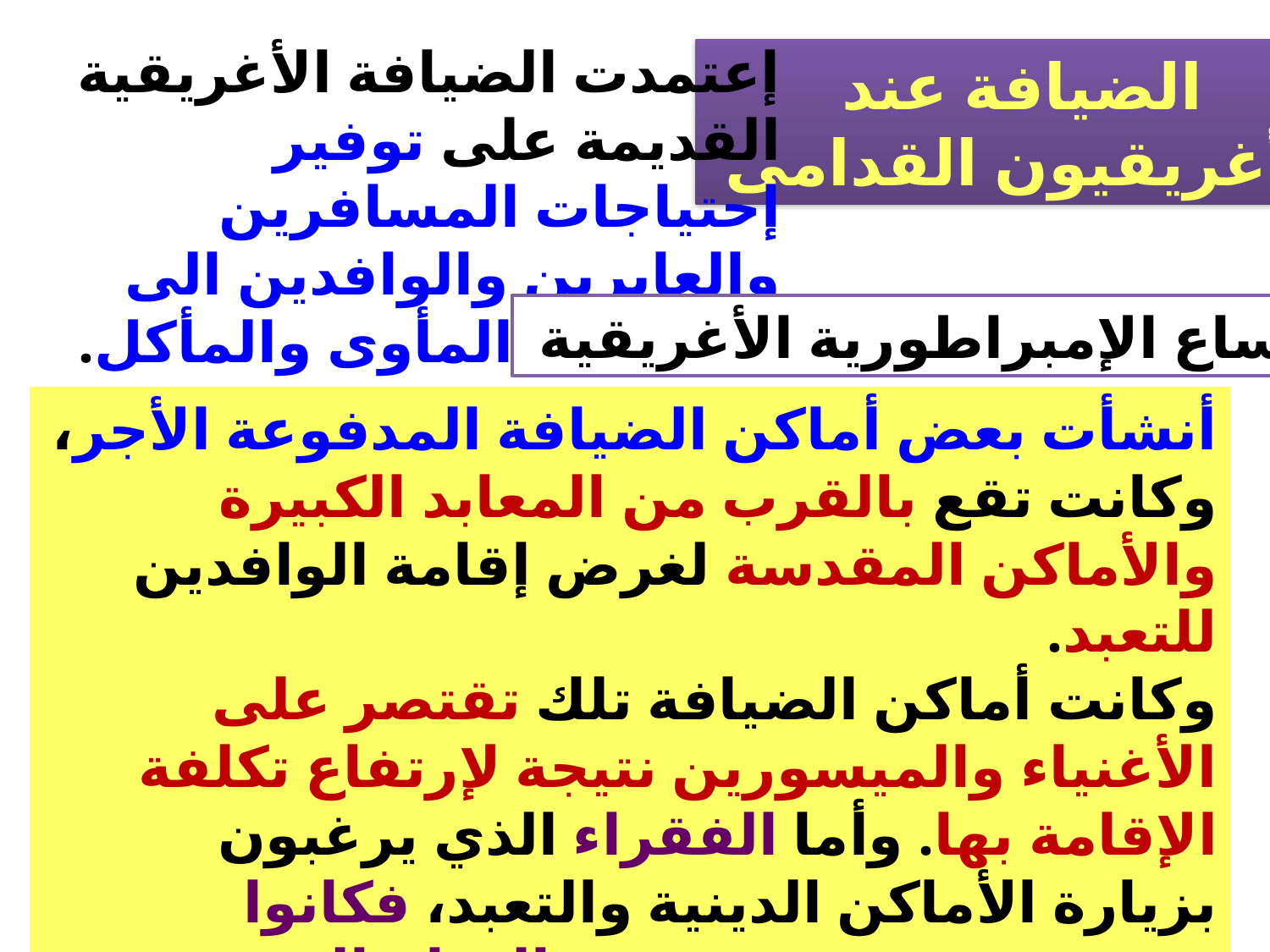

إعتمدت الضيافة الأغريقية القديمة على توفير إحتياجات المسافرين والعابرين والوافدين الى البلدة من المأوى والمأكل.
الضيافة عند
الأغريقيون القدامى
إتساع الإمبراطورية الأغريقية
أنشأت بعض أماكن الضيافة المدفوعة الأجر، وكانت تقع بالقرب من المعابد الكبيرة والأماكن المقدسة لغرض إقامة الوافدين للتعبد.
وكانت أماكن الضيافة تلك تقتصر على الأغنياء والميسورين نتيجة لإرتفاع تكلفة الإقامة بها. وأما الفقراء الذي يرغبون بزيارة الأماكن الدينية والتعبد، فكانوا يقيمون في مجموعة من الخيام التي تقع بالقرب من المعابد، فكان الرهبان ورجال الدين هم الذين يتولون إدارة تلك الخيام.